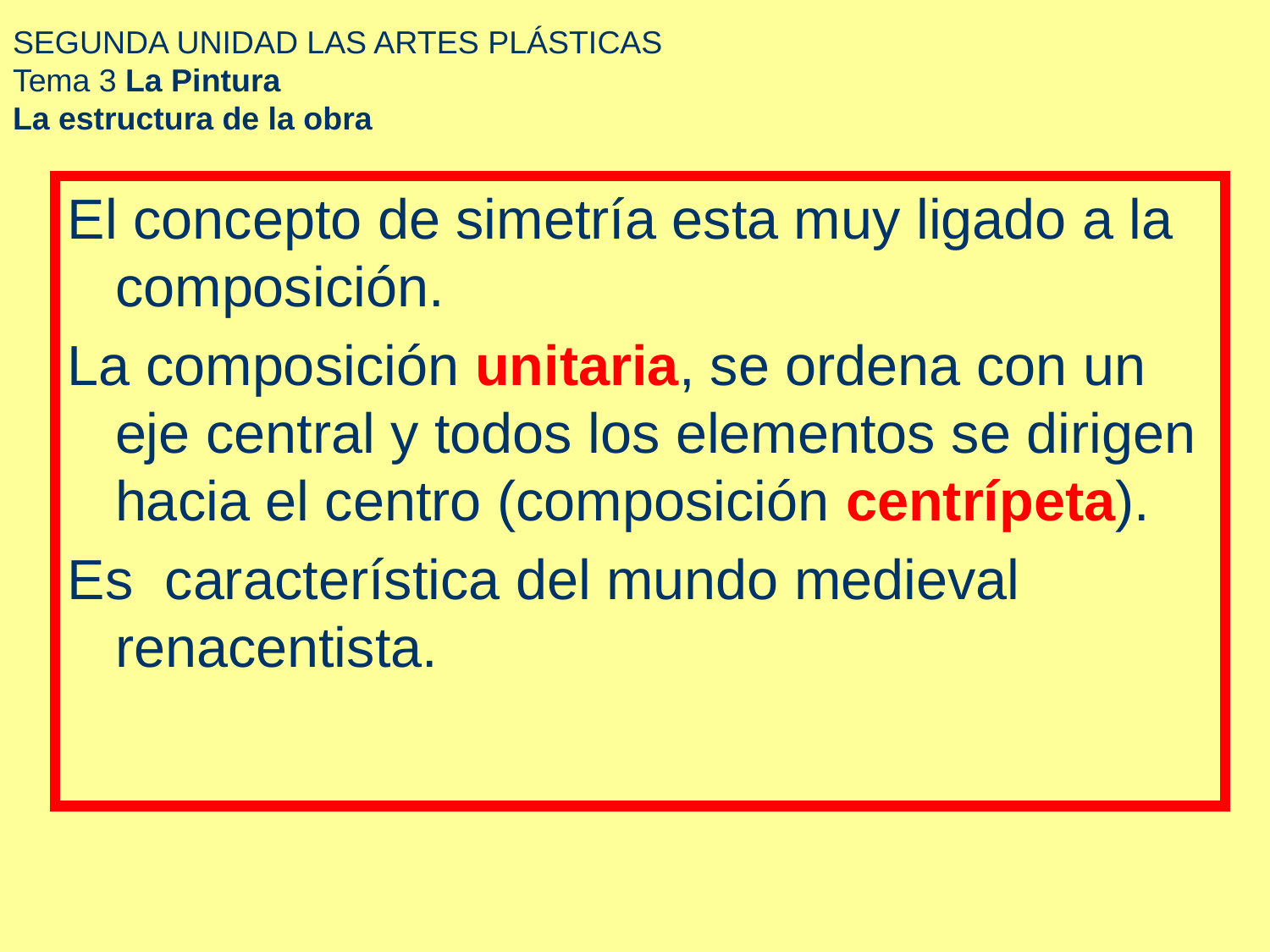

# SEGUNDA UNIDAD LAS ARTES PLÁSTICAS Tema 3 La Pintura La estructura de la obra
El concepto de simetría esta muy ligado a la composición.
La composición unitaria, se ordena con un eje central y todos los elementos se dirigen hacia el centro (composición centrípeta).
Es  característica del mundo medieval renacentista.